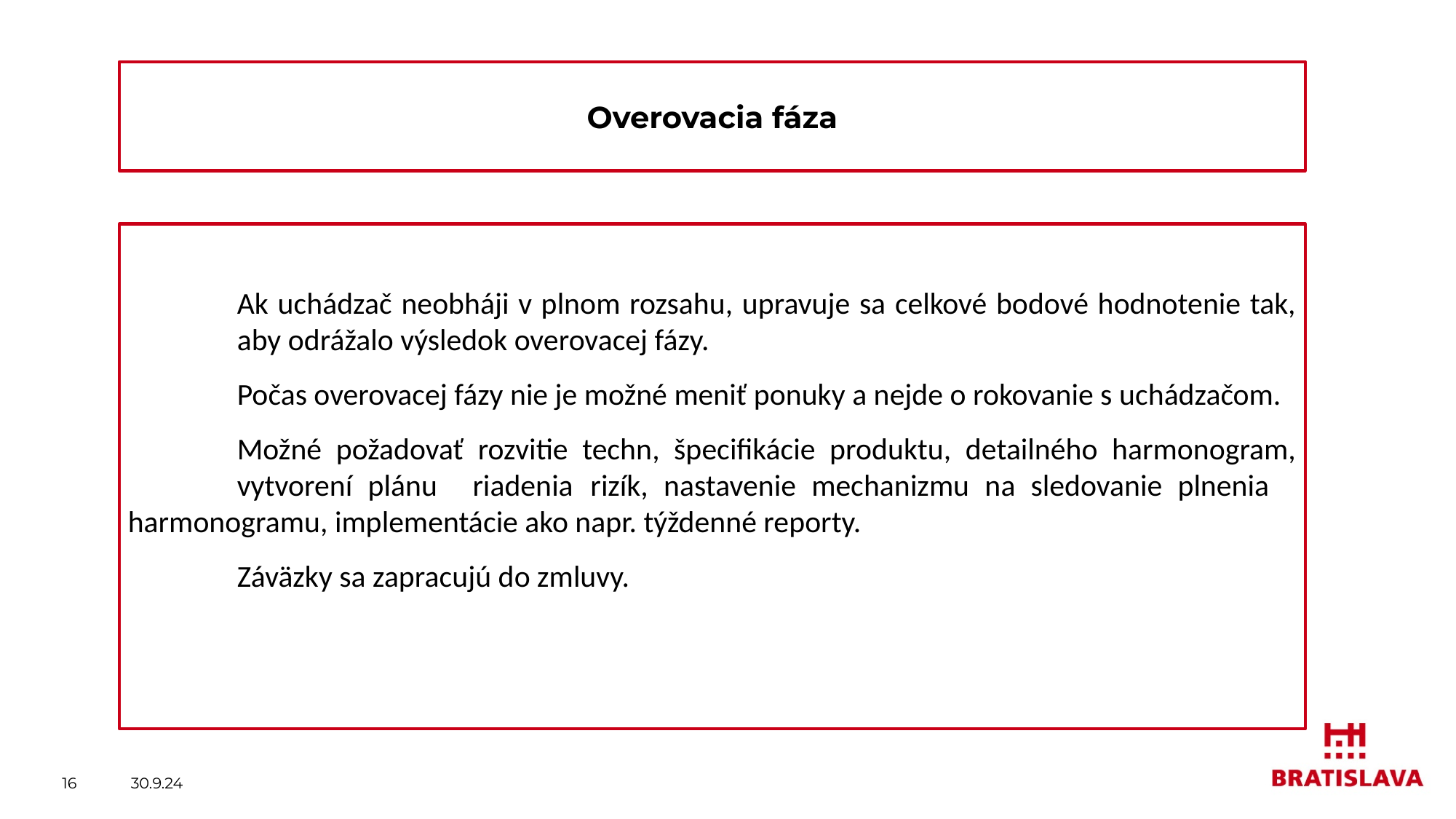

Overovacia fáza

	Ak uchádzač neobháji v plnom rozsahu, upravuje sa celkové bodové hodnotenie tak, 	aby odrážalo výsledok overovacej fázy.
	Počas overovacej fázy nie je možné meniť ponuky a nejde o rokovanie s uchádzačom.
	Možné požadovať rozvitie techn, špecifikácie produktu, detailného harmonogram, 	vytvorení plánu 	riadenia 	rizík, nastavenie mechanizmu na sledovanie plnenia 	harmonogramu, implementácie ako napr. týždenné reporty.
	Záväzky sa zapracujú do zmluvy.

16
30.9.24